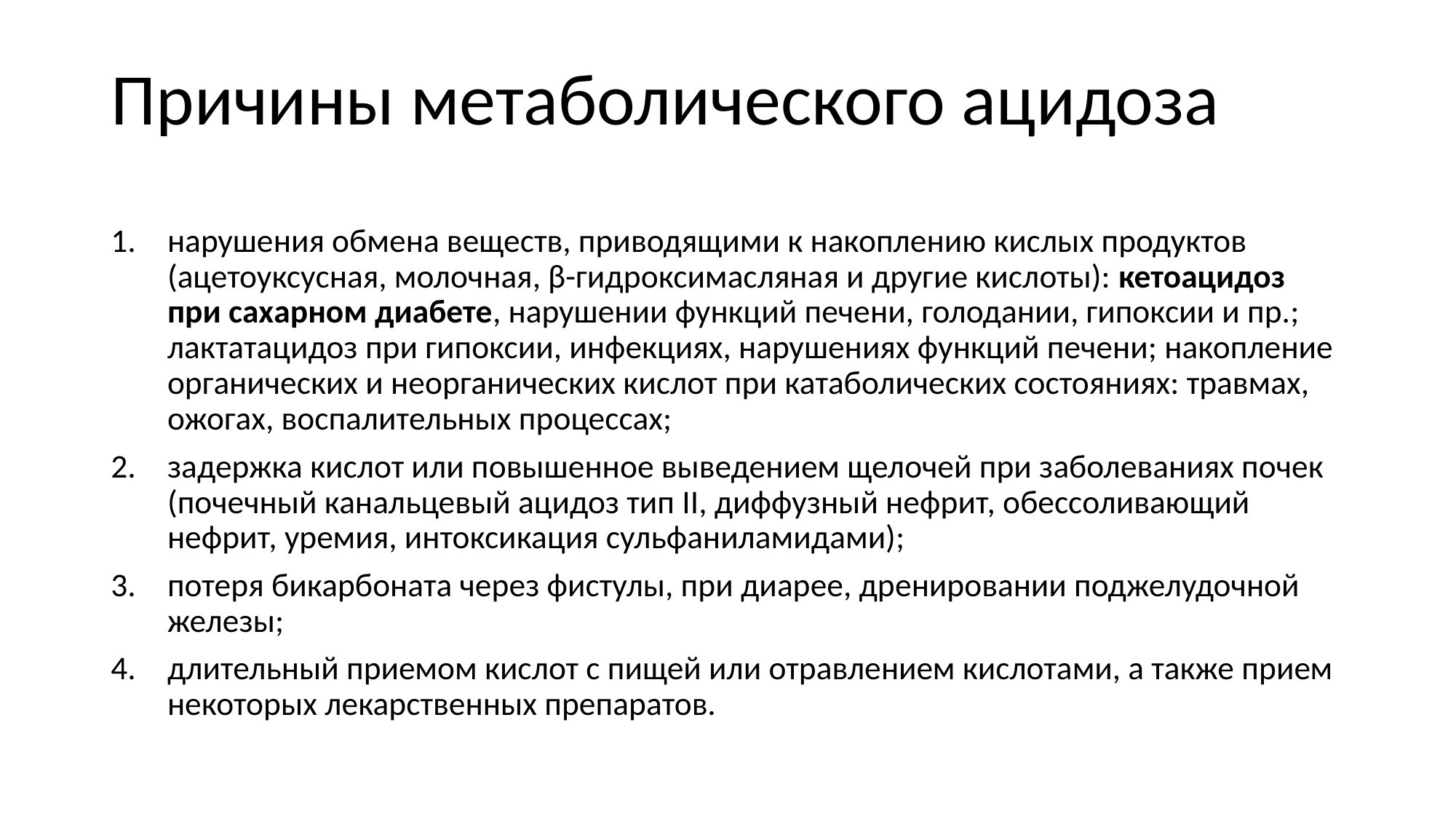

# Причины метаболического ацидоза
нарушения обмена веществ, приводящими к накоплению кислых продуктов (ацетоуксусная, молочная, β-гидроксимасляная и другие кислоты): кетоацидоз при сахарном диабете, нарушении функций печени, голодании, гипоксии и пр.; лактатацидоз при гипоксии, инфекциях, нарушениях функций печени; накопление органических и неорганических кислот при катаболических состояниях: травмах, ожогах, воспалительных процессах;
задержка кислот или повышенное выведением щелочей при заболеваниях почек (почечный канальцевый ацидоз тип II, диффузный нефрит, обессоливающий нефрит, уремия, интоксикация сульфаниламидами);
потеря бикарбоната через фистулы, при диарее, дренировании поджелудочной железы;
длительный приемом кислот с пищей или отравлением кислотами, а также прием некоторых лекарственных препаратов.